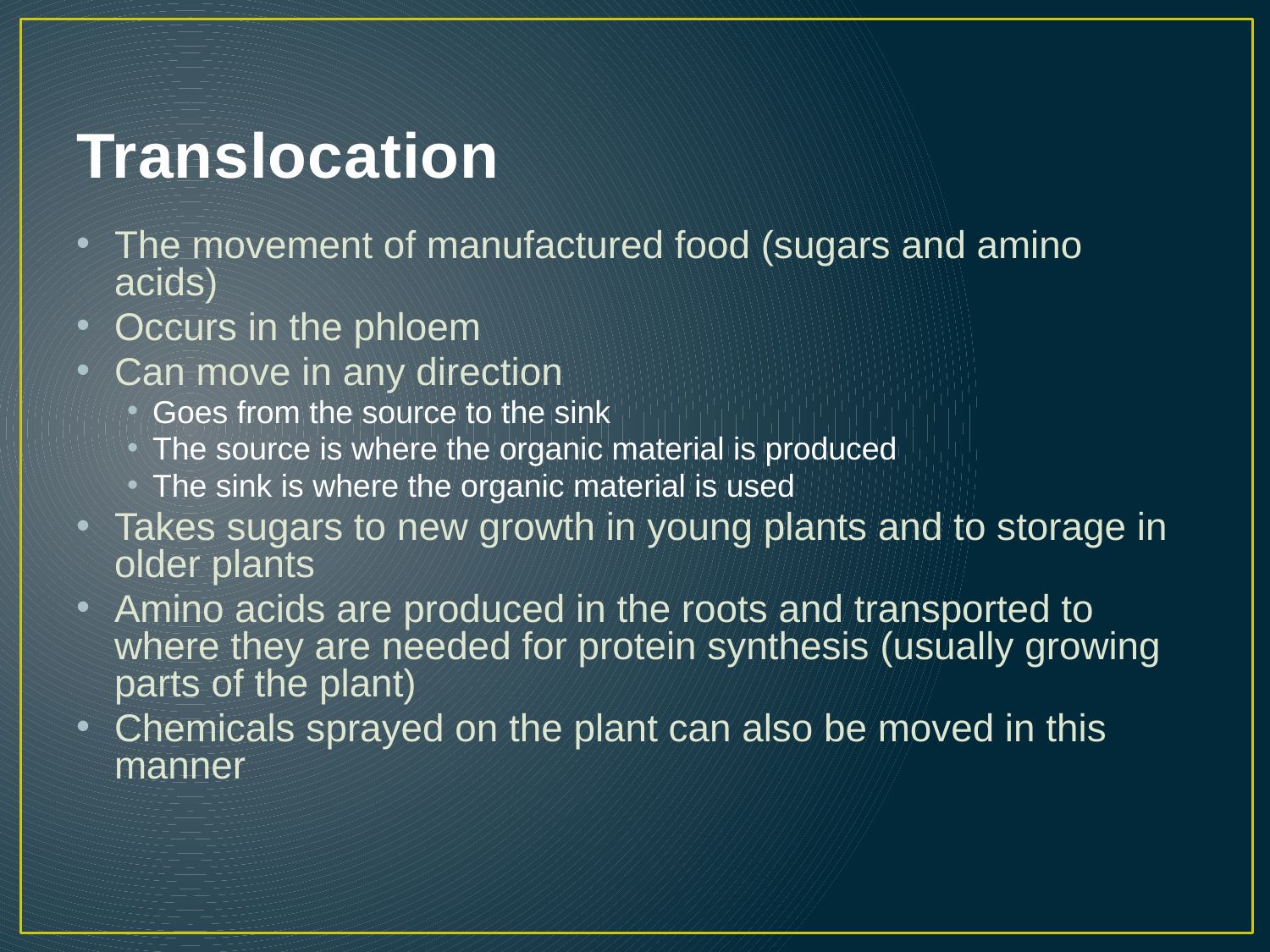

# Translocation
The movement of manufactured food (sugars and amino acids)
Occurs in the phloem
Can move in any direction
Goes from the source to the sink
The source is where the organic material is produced
The sink is where the organic material is used
Takes sugars to new growth in young plants and to storage in older plants
Amino acids are produced in the roots and transported to where they are needed for protein synthesis (usually growing parts of the plant)
Chemicals sprayed on the plant can also be moved in this manner